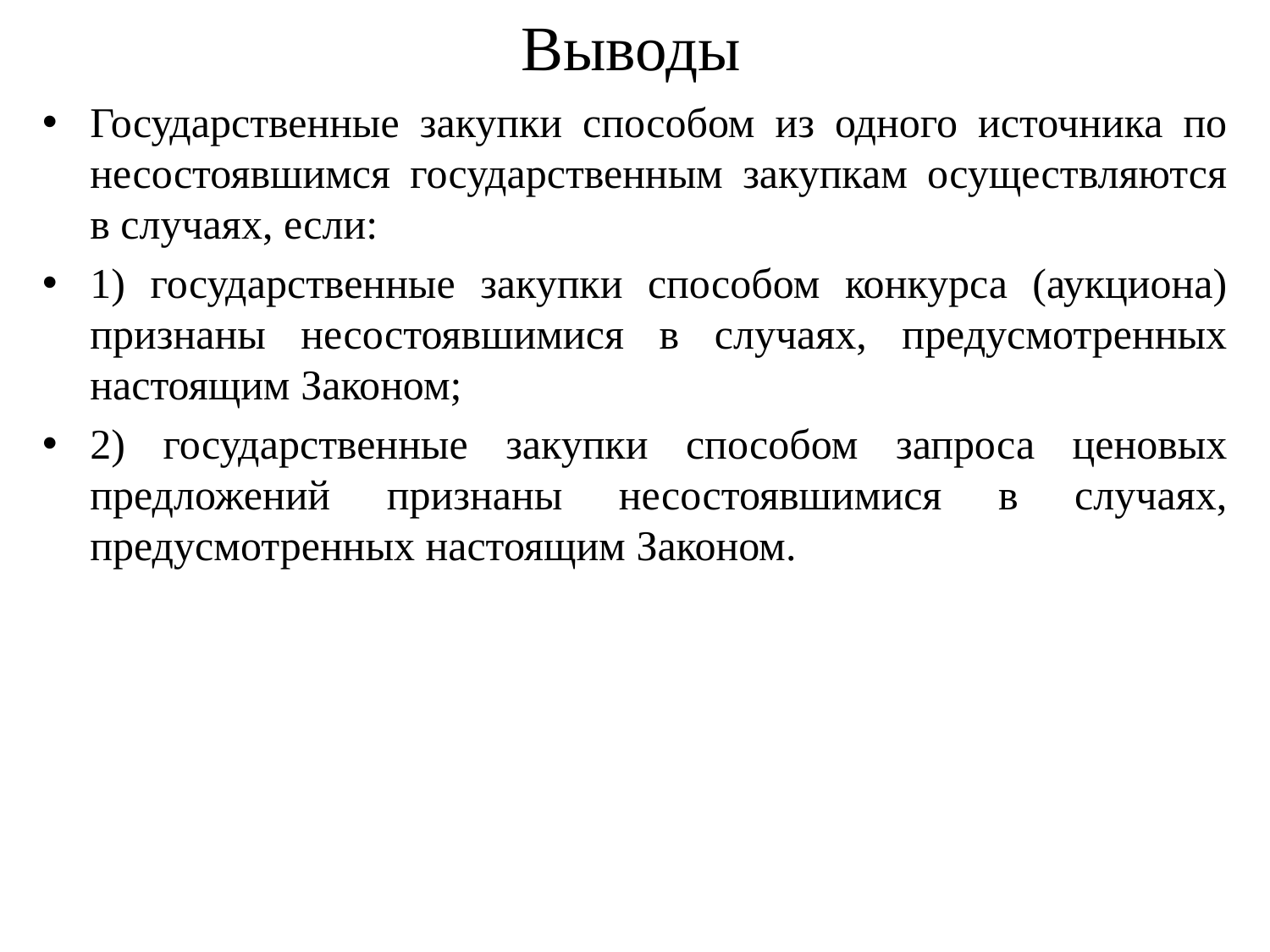

# Выводы
Государственные закупки способом из одного источника по несостоявшимся государственным закупкам осуществляются в случаях, если:
1) государственные закупки способом конкурса (аукциона) признаны несостоявшимися в случаях, предусмотренных настоящим Законом;
2) государственные закупки способом запроса ценовых предложений признаны несостоявшимися в случаях, предусмотренных настоящим Законом.